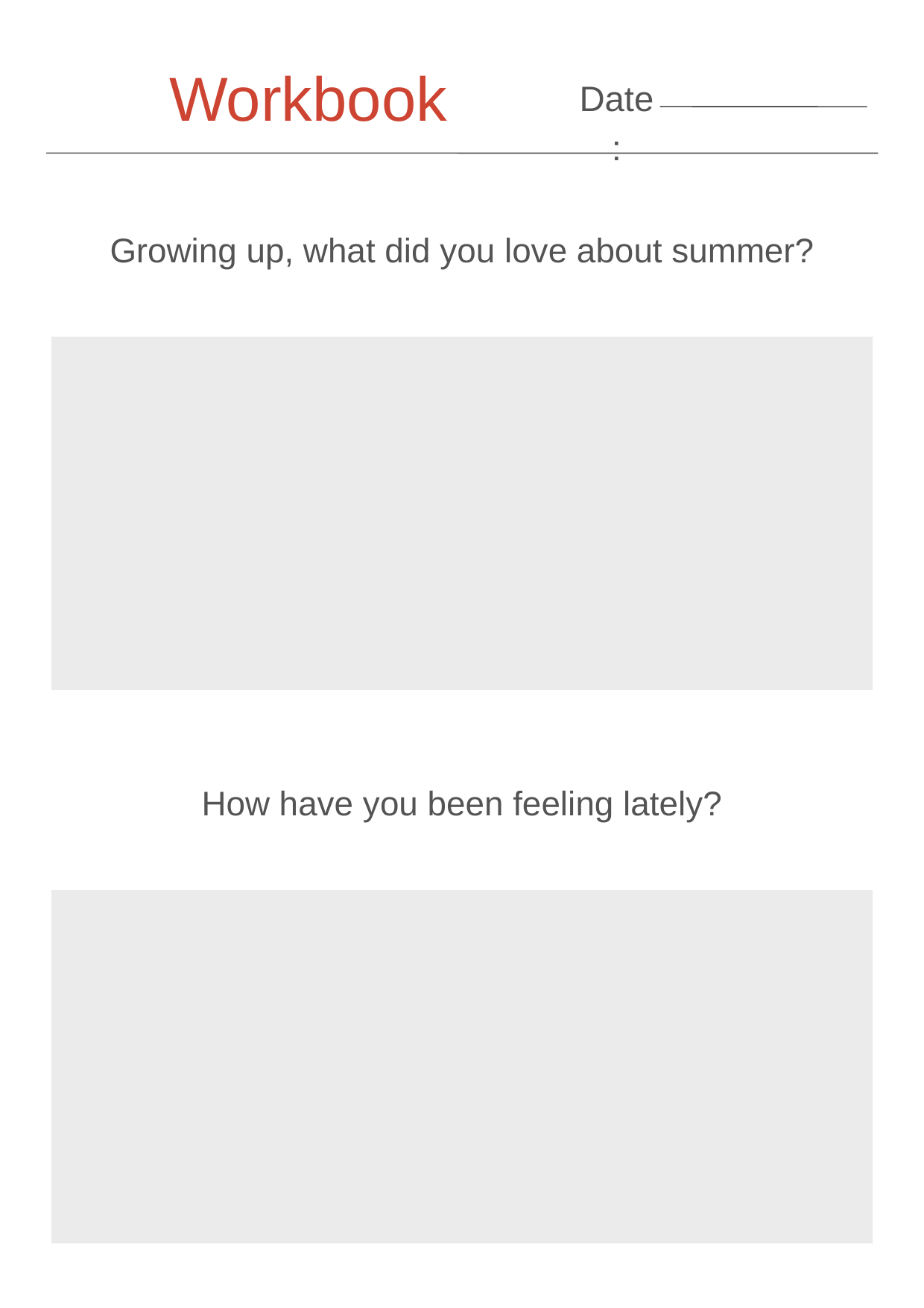

Workbook
Date:

Growing up, what did you love about summer?

How have you been feeling lately?